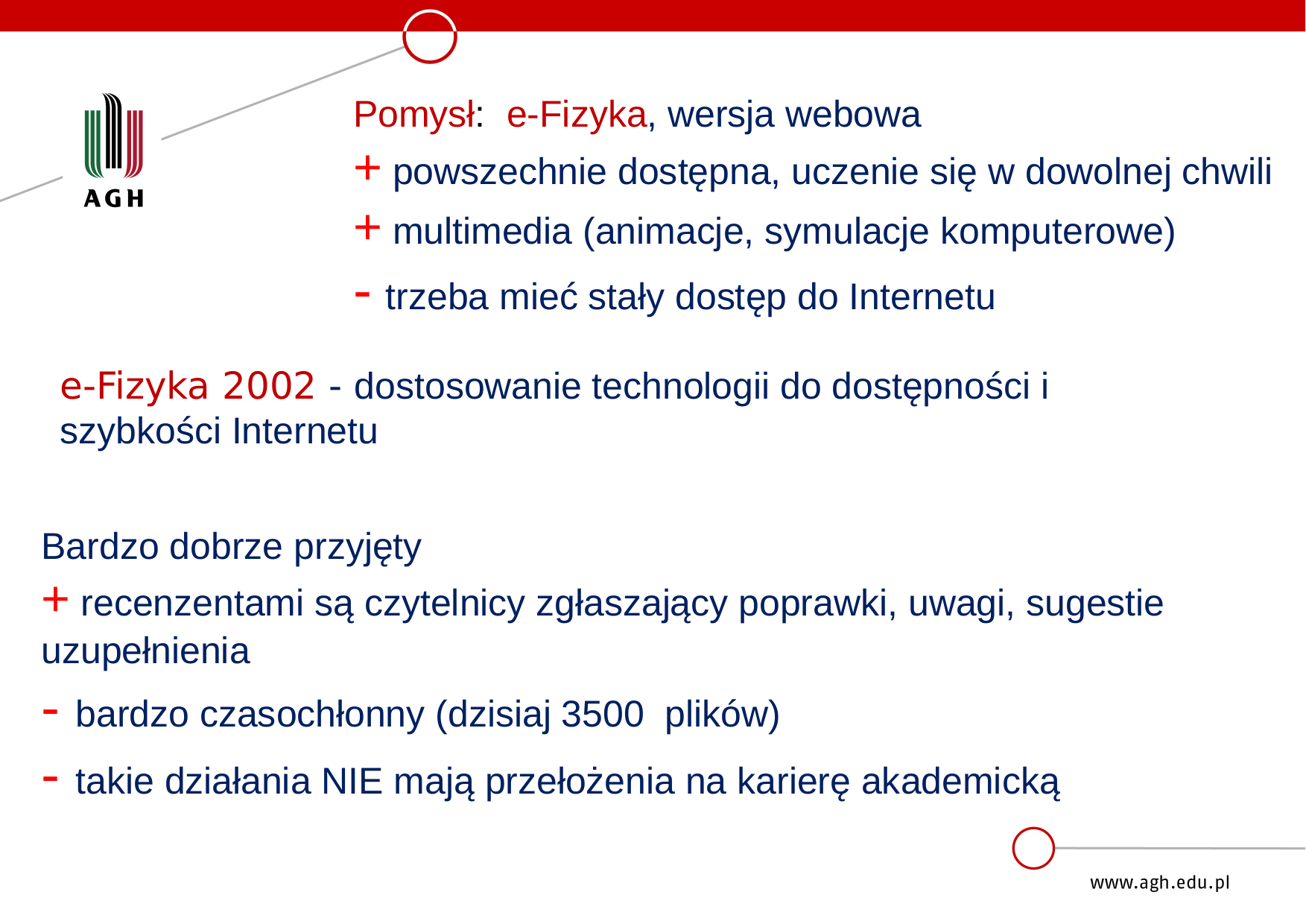

Pomysł:  e-Fizyka, wersja webowa
+ powszechnie dostępna, uczenie się w dowolnej chwili
+ multimedia (animacje, symulacje komputerowe)
- trzeba mieć stały dostęp do Internetu
e-Fizyka 2002 - dostosowanie technologii do dostępności i szybkości Internetu
Bardzo dobrze przyjęty
+ recenzentami są czytelnicy zgłaszający poprawki, uwagi, sugestie uzupełnienia
- bardzo czasochłonny (dzisiaj 3500  plików)
- takie działania NIE mają przełożenia na karierę akademicką